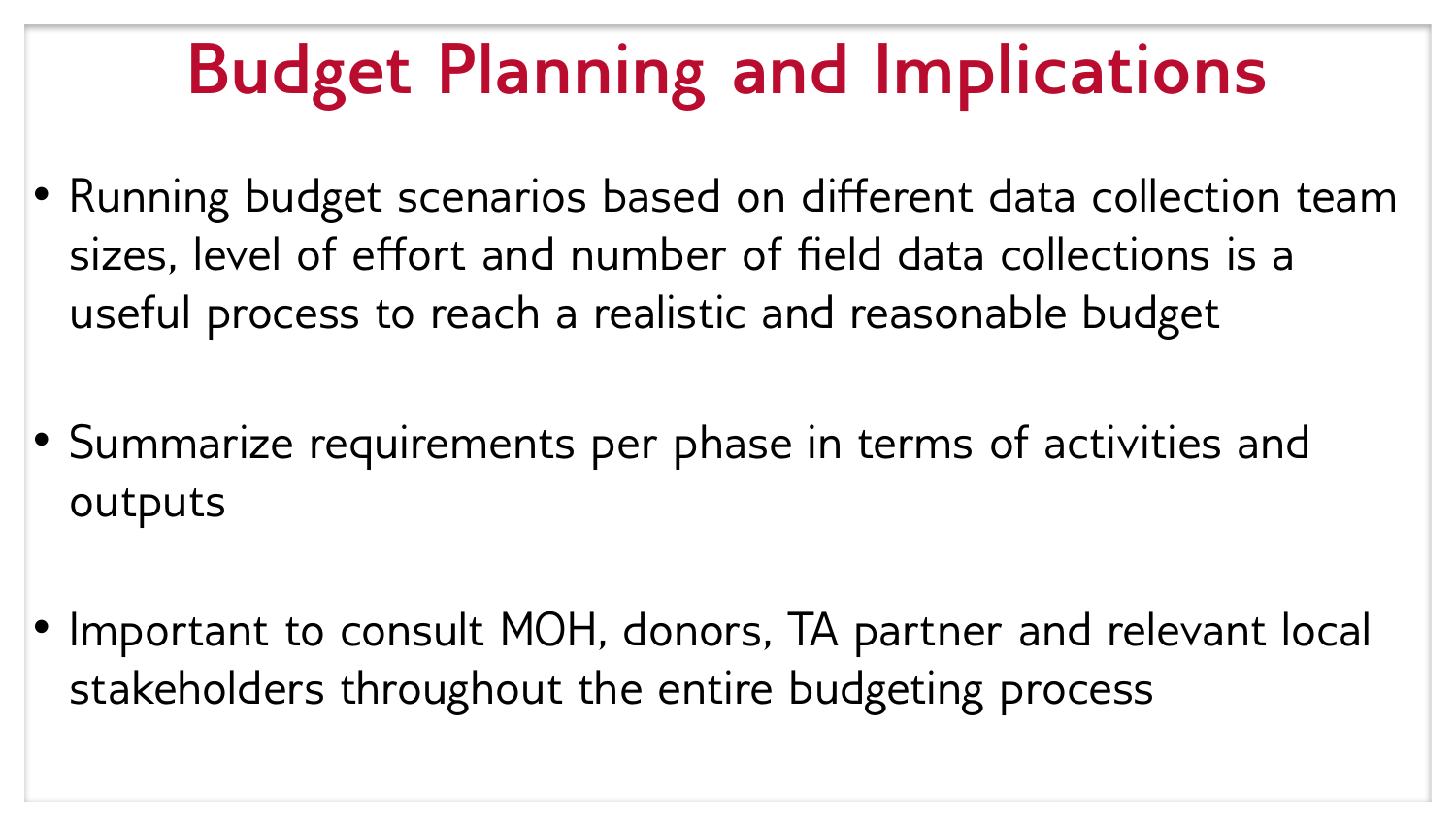

# Budget Planning and Implications
Running budget scenarios based on different data collection team sizes, level of effort and number of field data collections is a useful process to reach a realistic and reasonable budget

Summarize requirements per phase in terms of activities and outputs

Important to consult MOH, donors, TA partner and relevant local stakeholders throughout the entire budgeting process